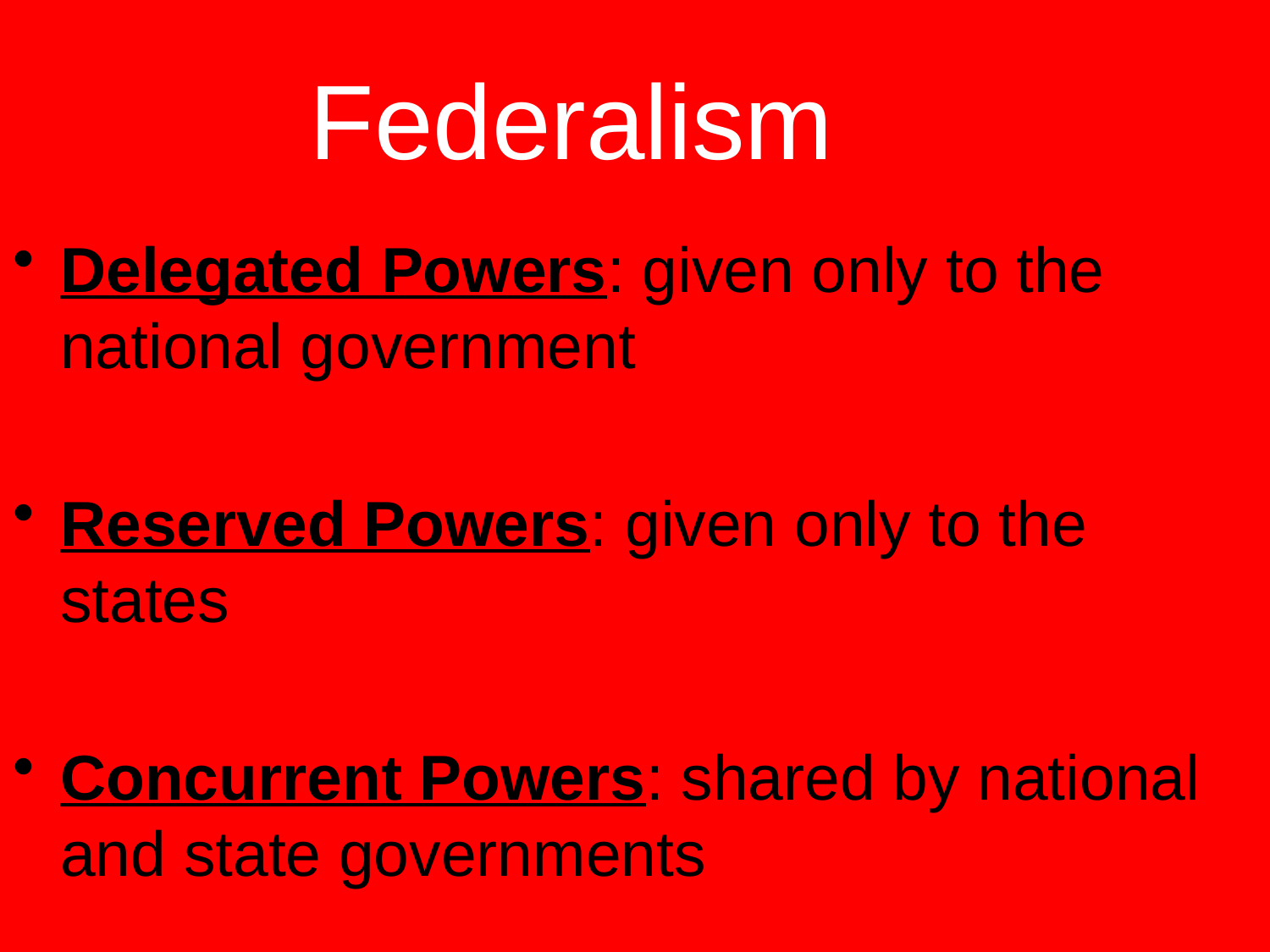

Federalism
Delegated Powers: given only to the national government

Reserved Powers: given only to the states

Concurrent Powers: shared by national and state governments